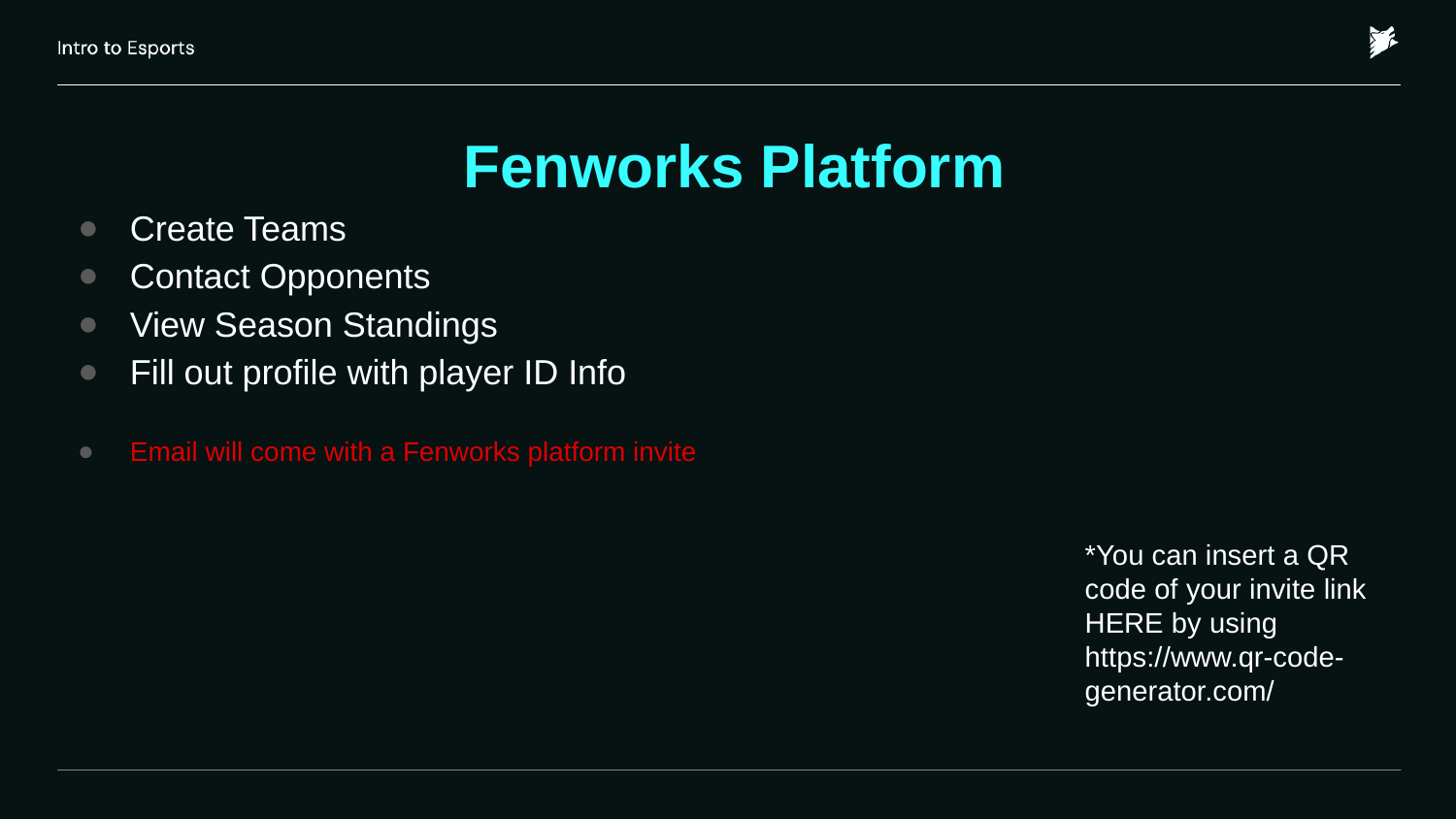

Fenworks Platform
Create Teams
Contact Opponents
View Season Standings
Fill out profile with player ID Info

Email will come with a Fenworks platform invite

*You can insert a QR code of your invite link HERE by using https://www.qr-code-generator.com/